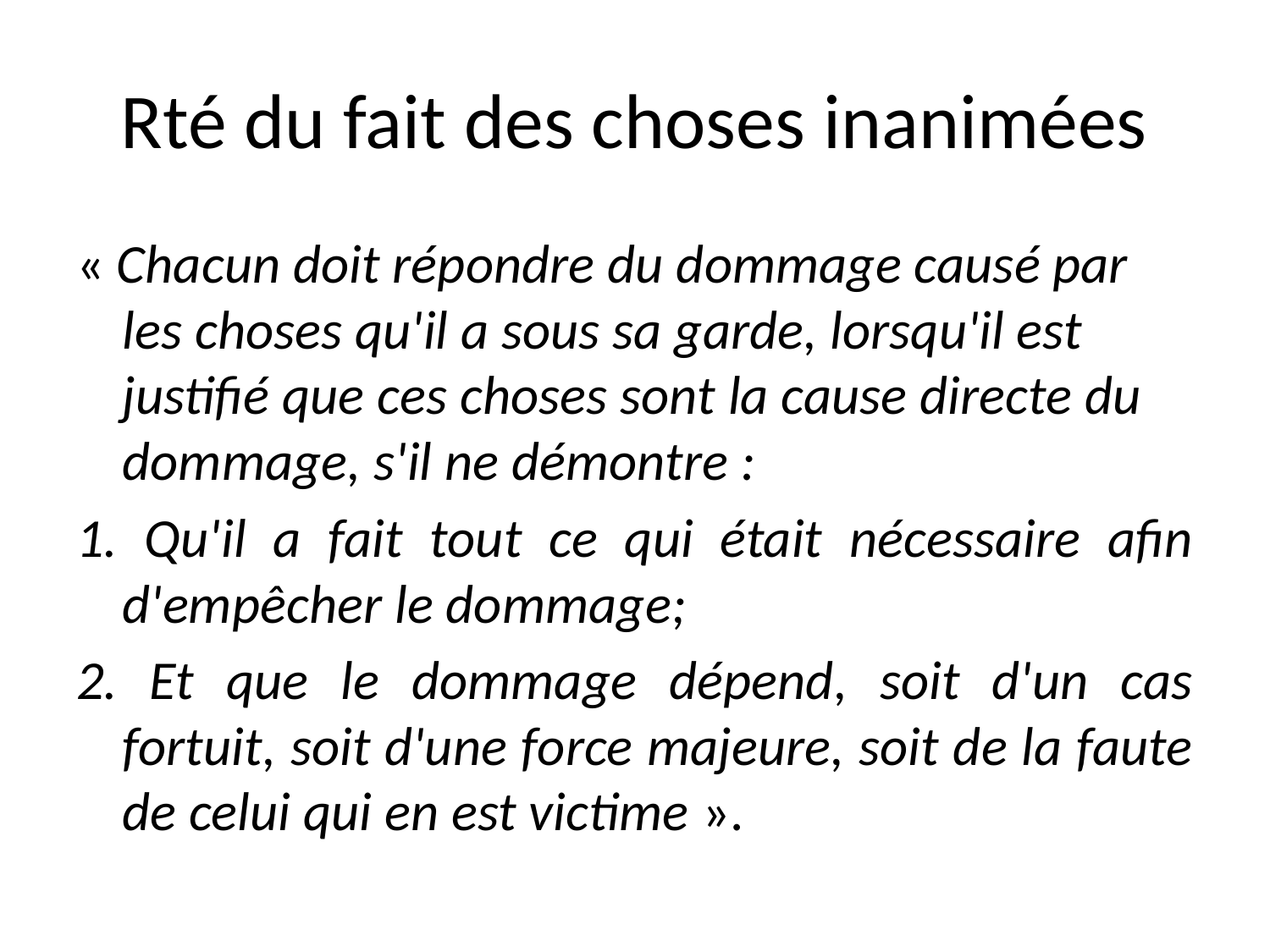

# Rté du fait des choses inanimées
« Chacun doit répondre du dommage causé par les choses qu'il a sous sa garde, lorsqu'il est justifié que ces choses sont la cause directe du dommage, s'il ne démontre :
1. Qu'il a fait tout ce qui était nécessaire afin d'empêcher le dommage;
2. Et que le dommage dépend, soit d'un cas fortuit, soit d'une force majeure, soit de la faute de celui qui en est victime ».